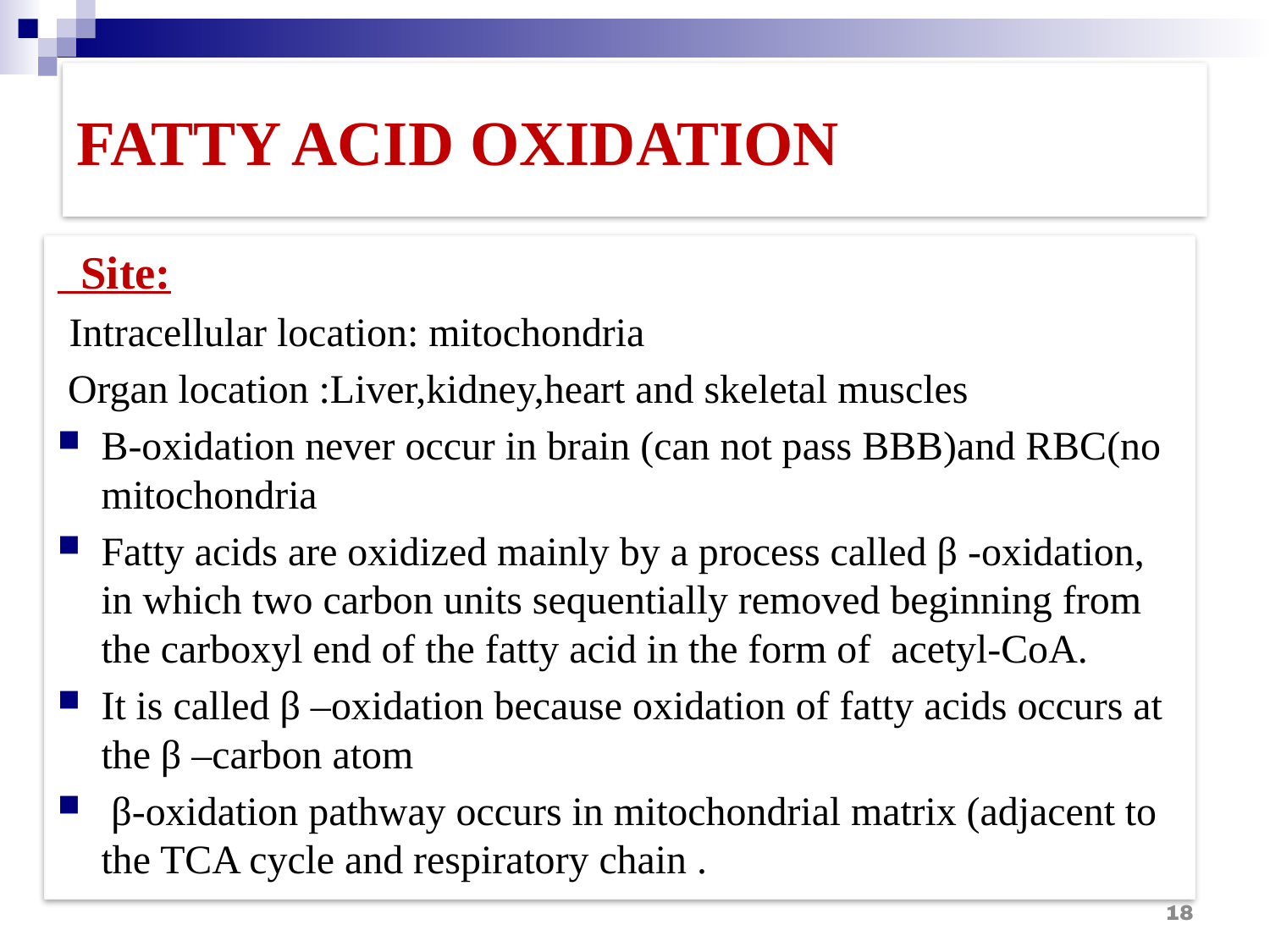

# FATTY ACID OXIDATION
  Site:
 Intracellular location: mitochondria
 Organ location :Liver,kidney,heart and skeletal muscles
B-oxidation never occur in brain (can not pass BBB)and RBC(no mitochondria
Fatty acids are oxidized mainly by a process called β -oxidation, in which two carbon units sequentially removed beginning from the carboxyl end of the fatty acid in the form of  acetyl-CoA.
It is called β –oxidation because oxidation of fatty acids occurs at the β –carbon atom
 β-oxidation pathway occurs in mitochondrial matrix (adjacent to the TCA cycle and respiratory chain .
18